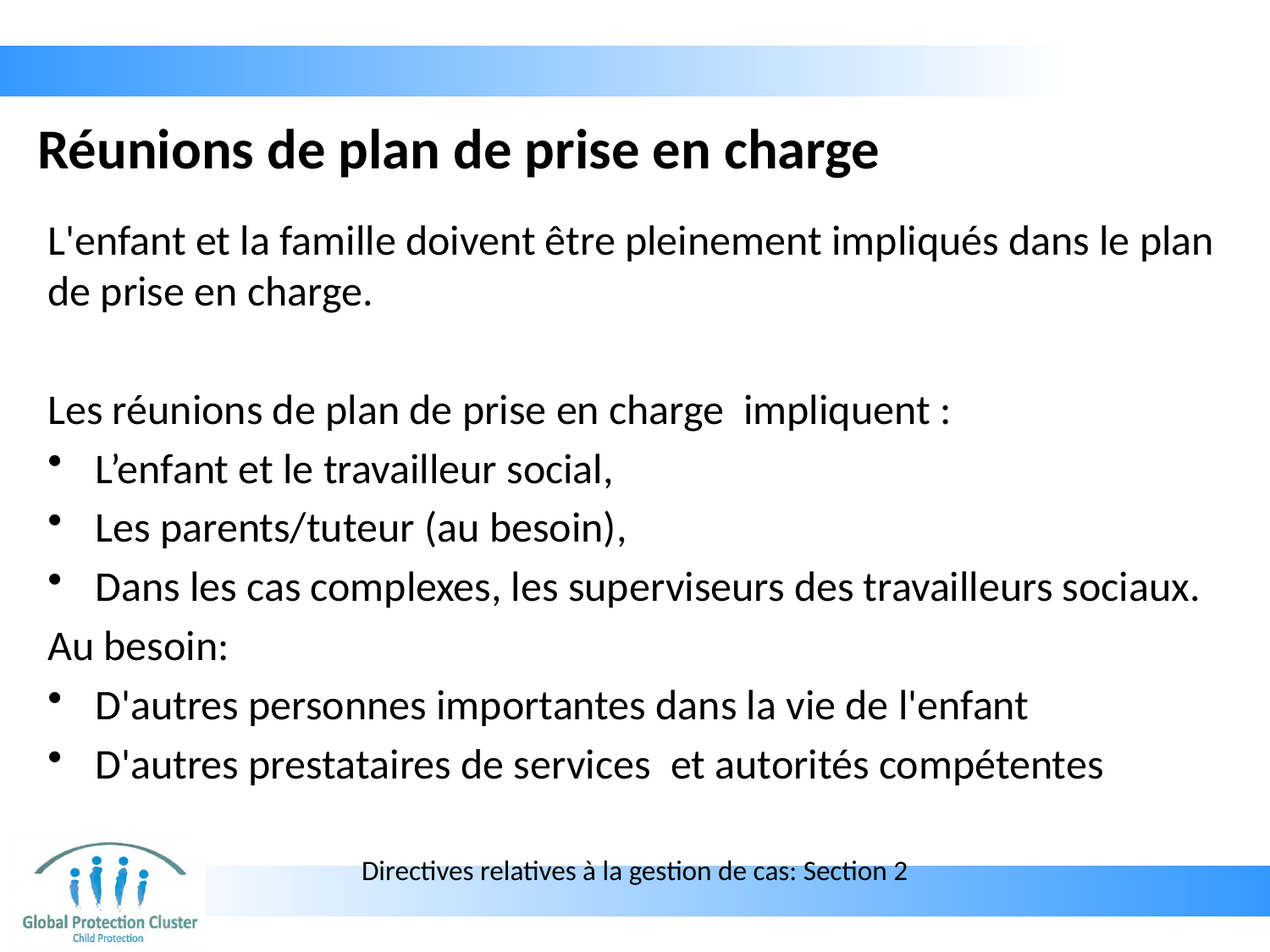

# Réunions de plan de prise en charge
L'enfant et la famille doivent être pleinement impliqués dans le plan de prise en charge.

Les réunions de plan de prise en charge  impliquent :
L’enfant et le travailleur social,
Les parents/tuteur (au besoin),
Dans les cas complexes, les superviseurs des travailleurs sociaux.
Au besoin:
D'autres personnes importantes dans la vie de l'enfant
D'autres prestataires de services  et autorités compétentes

Directives relatives à la gestion de cas: Section 2